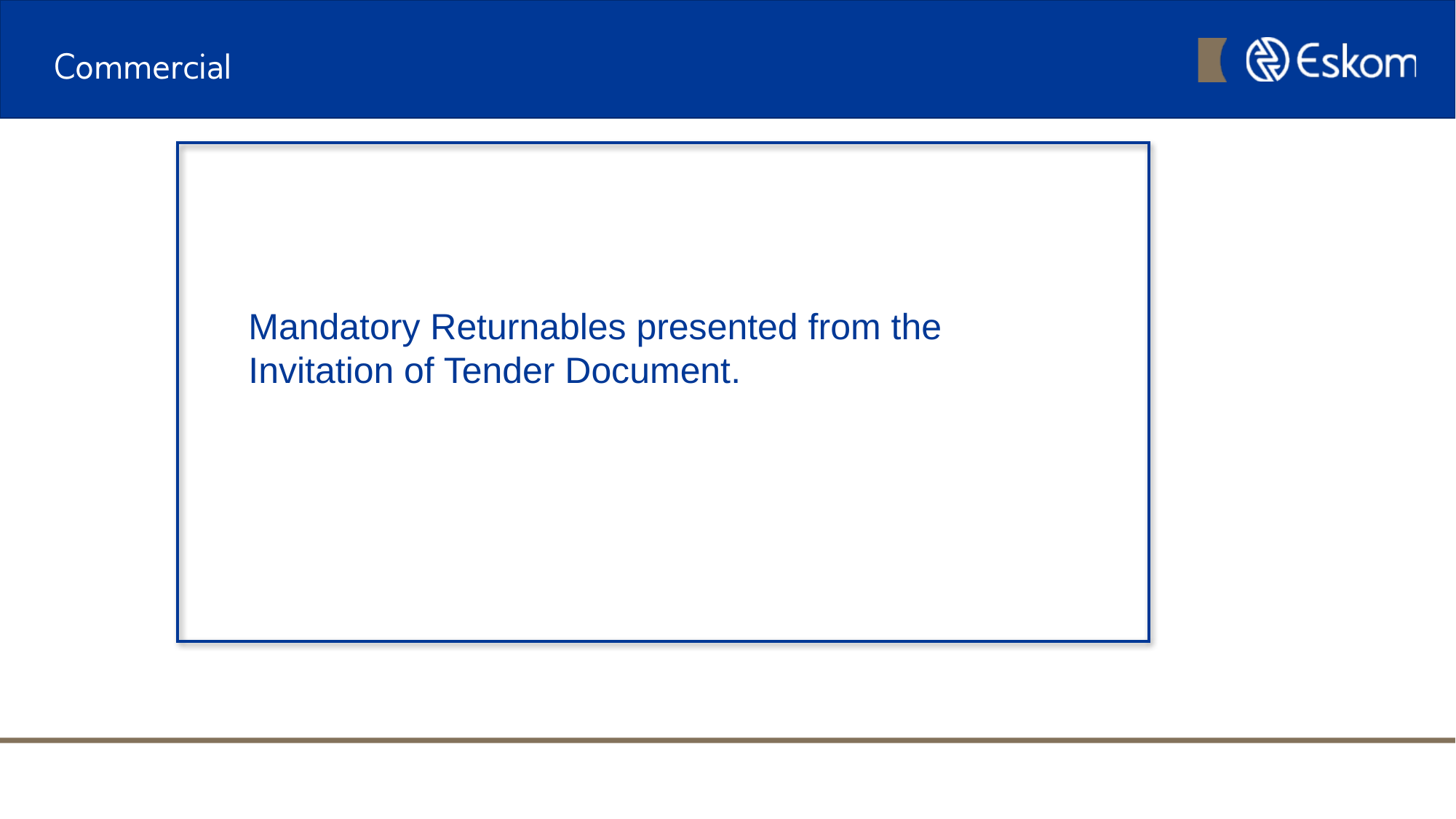

# Commercial

Mandatory Returnables presented from the Invitation of Tender Document.